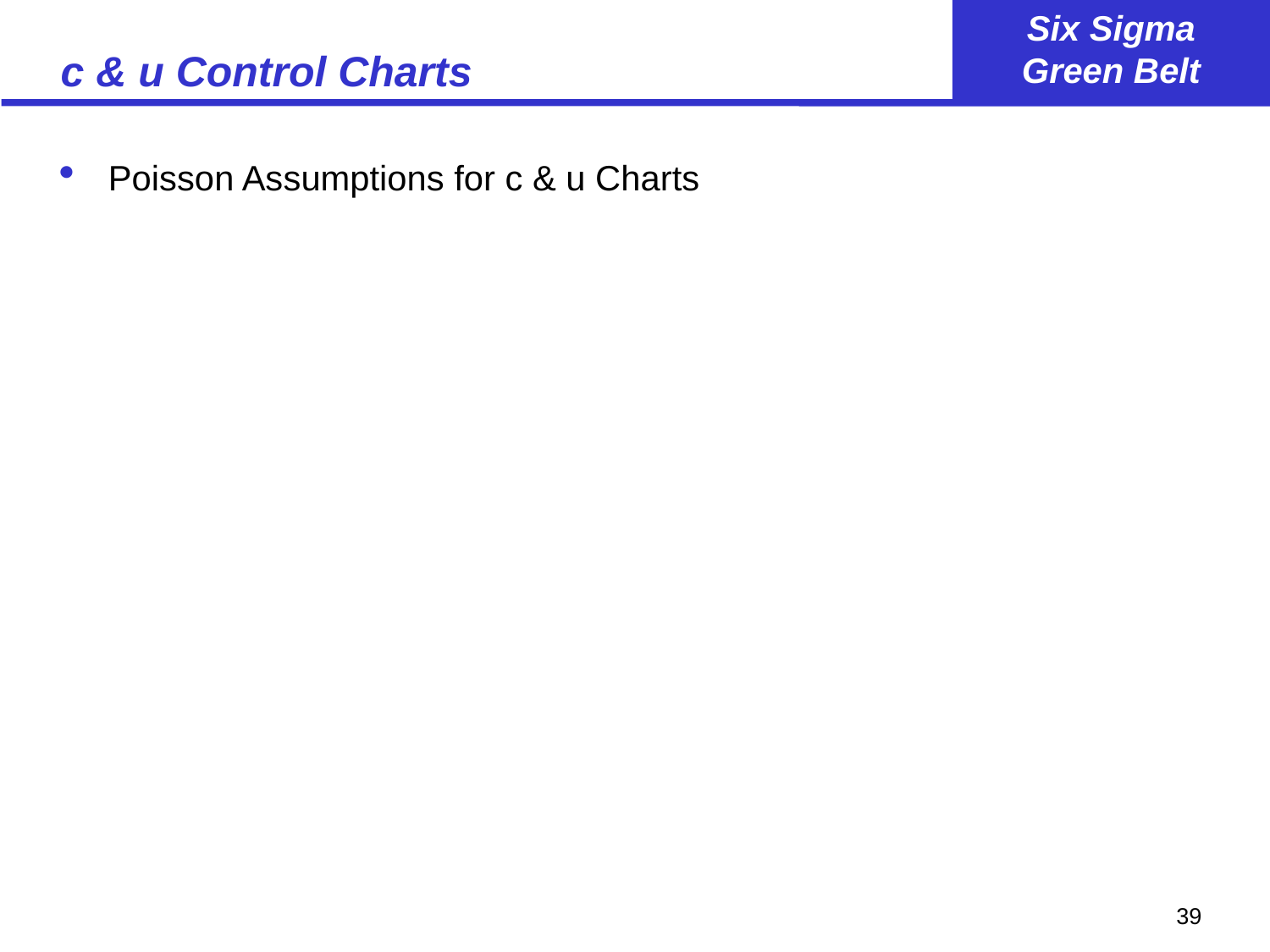

# c & u Control Charts
Poisson Assumptions for c & u Charts